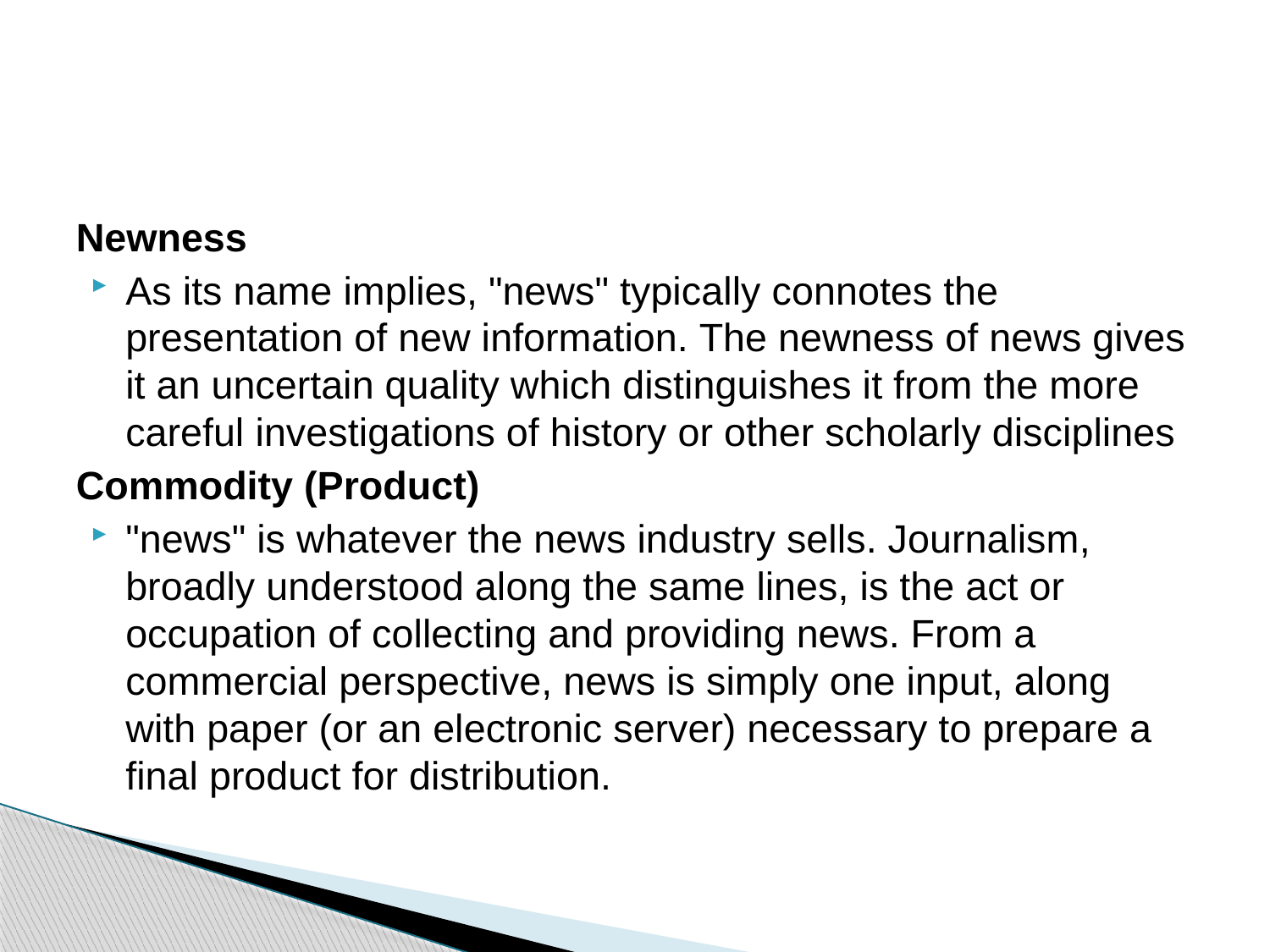

#
Newness
As its name implies, "news" typically connotes the presentation of new information. The newness of news gives it an uncertain quality which distinguishes it from the more careful investigations of history or other scholarly disciplines
Commodity (Product)
"news" is whatever the news industry sells. Journalism, broadly understood along the same lines, is the act or occupation of collecting and providing news. From a commercial perspective, news is simply one input, along with paper (or an electronic server) necessary to prepare a final product for distribution.